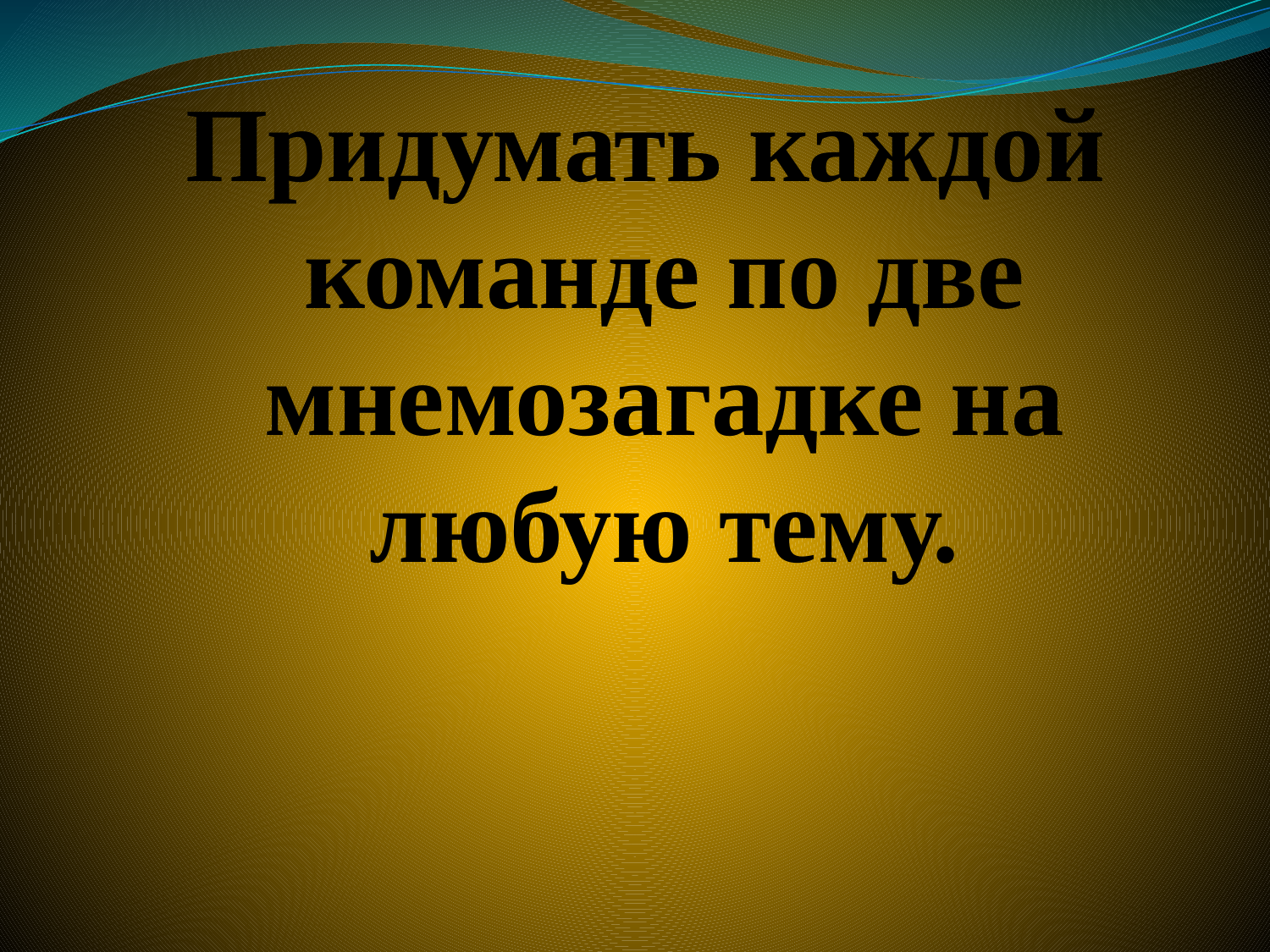

Придумать каждой команде по две мнемозагадке на любую тему.